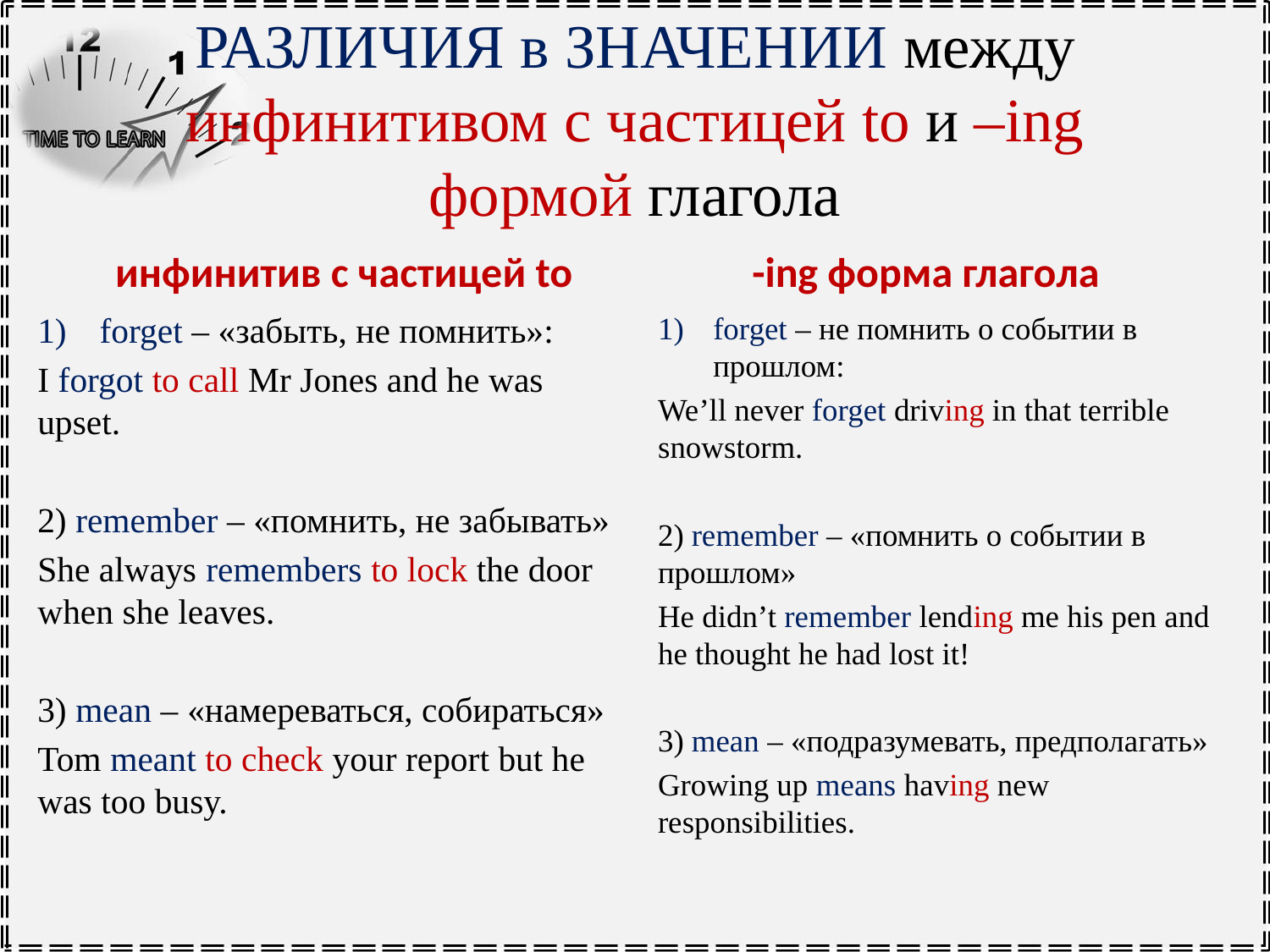

# РАЗЛИЧИЯ в ЗНАЧЕНИИ между инфинитивом с частицей to и –ing формой глагола
инфинитив с частицей to
-ing форма глагола
forget – «забыть, не помнить»:
I forgot to call Mr Jones and he was upset.

2) remember – «помнить, не забывать»
She always remembers to lock the door when she leaves.

3) mean – «намереваться, собираться»
Tom meant to check your report but he was too busy.
forget – не помнить о событии в прошлом:
We’ll never forget driving in that terrible snowstorm.

2) remember – «помнить о событии в прошлом»
He didn’t remember lending me his pen and he thought he had lost it!

3) mean – «подразумевать, предполагать»
Growing up means having new responsibilities.